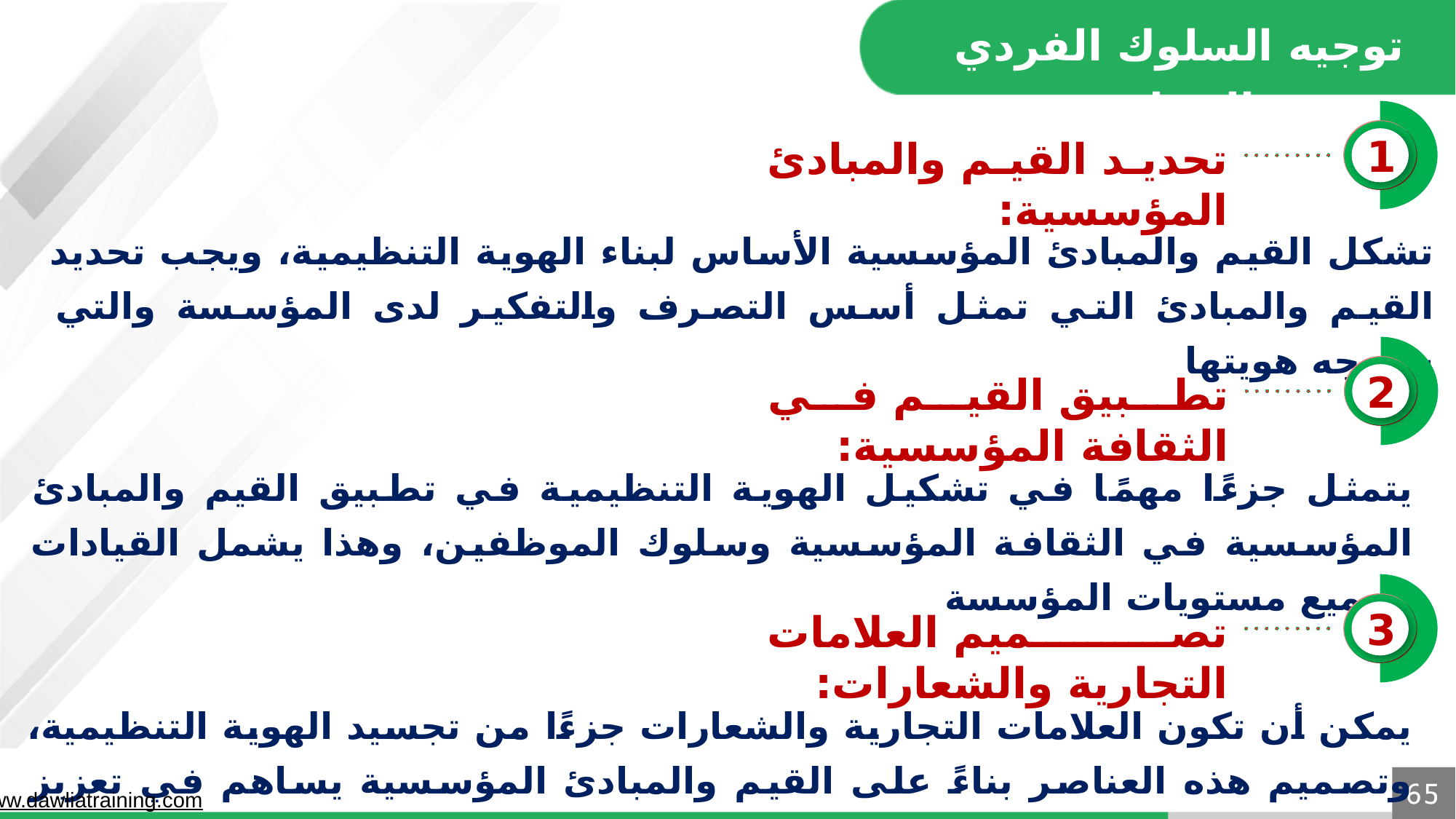

توجيه السلوك الفردي والجماعي

تحديد القيم والمبادئ المؤسسية:
1
تشكل القيم والمبادئ المؤسسية الأساس لبناء الهوية التنظيمية، ويجب تحديد القيم والمبادئ التي تمثل أسس التصرف والتفكير لدى المؤسسة والتي ستوجه هويتها

تطبيق القيم في الثقافة المؤسسية:
2
يتمثل جزءًا مهمًا في تشكيل الهوية التنظيمية في تطبيق القيم والمبادئ المؤسسية في الثقافة المؤسسية وسلوك الموظفين، وهذا يشمل القيادات وجميع مستويات المؤسسة

تصميم العلامات التجارية والشعارات:
3
يمكن أن تكون العلامات التجارية والشعارات جزءًا من تجسيد الهوية التنظيمية، وتصميم هذه العناصر بناءً على القيم والمبادئ المؤسسية يساهم في تعزيز الهوية وتميزها
65
www.dawliatraining.com